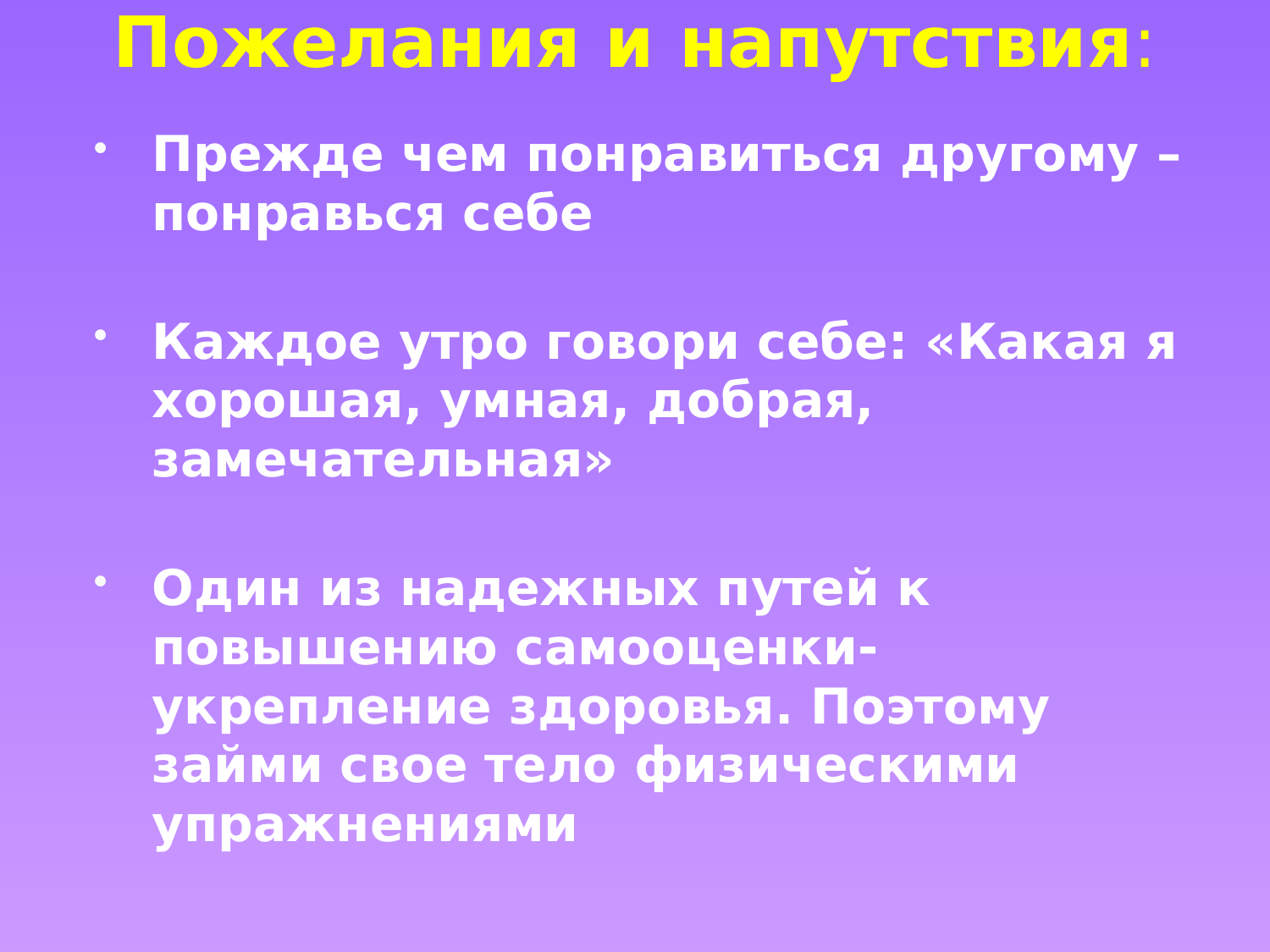

# Пожелания и напутствия:
Прежде чем понравиться другому – понравься себе
Каждое утро говори себе: «Какая я хорошая, умная, добрая, замечательная»
Один из надежных путей к повышению самооценки- укрепление здоровья. Поэтому займи свое тело физическими упражнениями